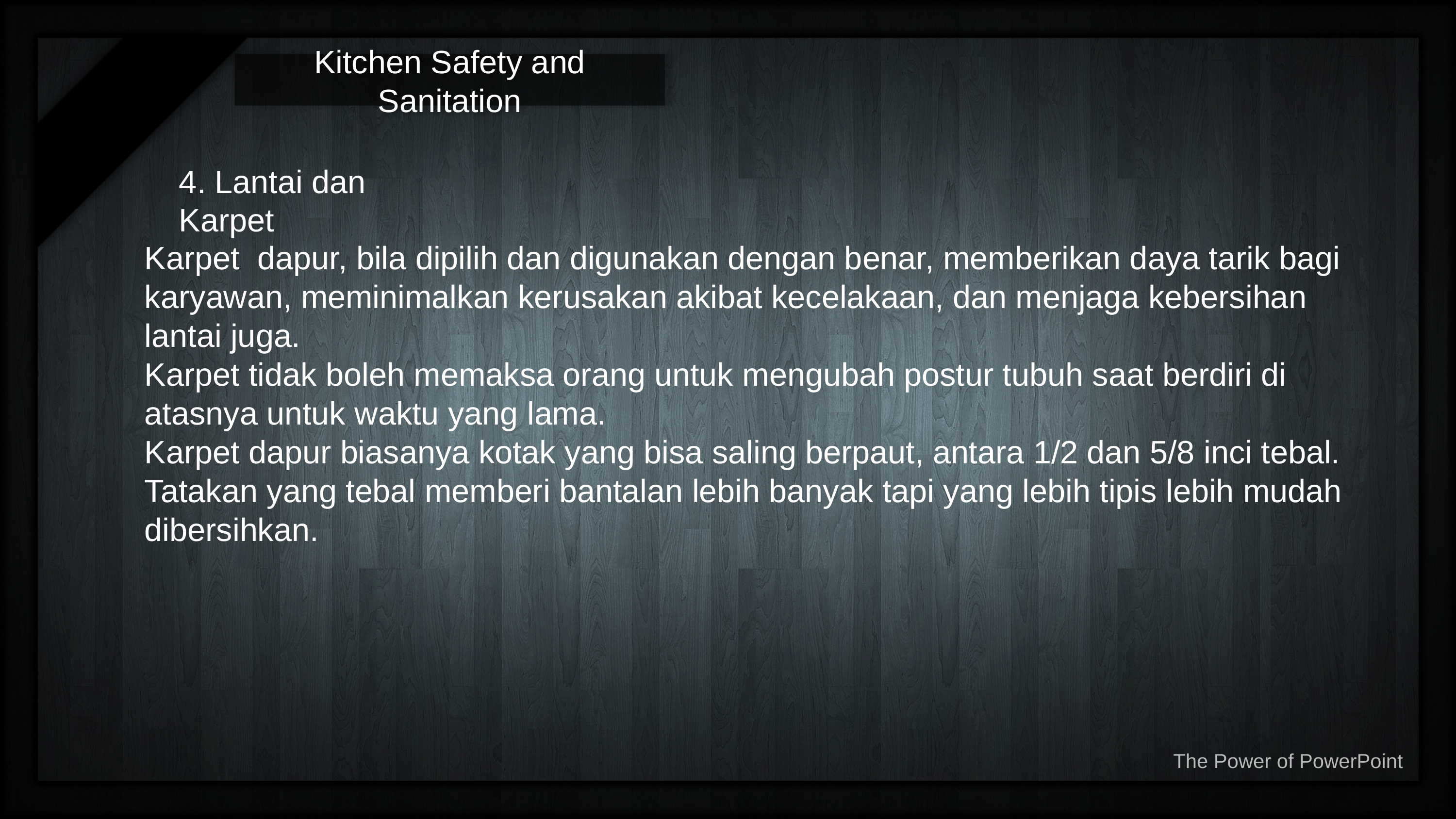

Kitchen Safety and Sanitation
4. Lantai dan Karpet

Karpet  dapur, bila dipilih dan digunakan dengan benar, memberikan daya tarik bagi karyawan, meminimalkan kerusakan akibat kecelakaan, dan menjaga kebersihan lantai juga.
Karpet tidak boleh memaksa orang untuk mengubah postur tubuh saat berdiri di atasnya untuk waktu yang lama.
Karpet dapur biasanya kotak yang bisa saling berpaut, antara 1/2 dan 5/8 inci tebal.
Tatakan yang tebal memberi bantalan lebih banyak tapi yang lebih tipis lebih mudah dibersihkan.